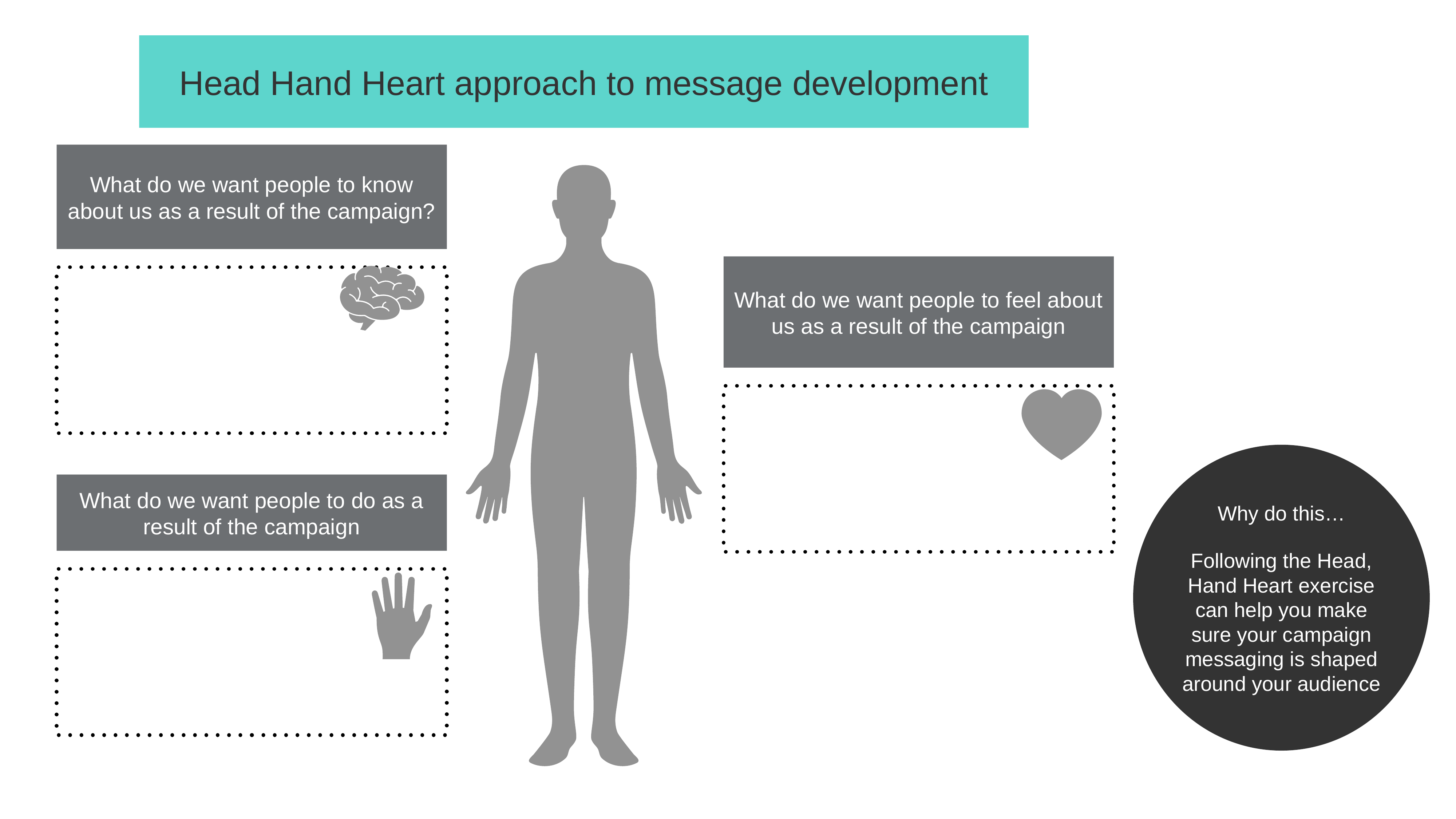

Head Hand Heart approach to message development
What do we want people to know about us as a result of the campaign?

What do we want people to feel about us as a result of the campaign

Why do this…
Following the Head, Hand Heart exercise can help you make sure your campaign messaging is shaped around your audience
What do we want people to do as a result of the campaign